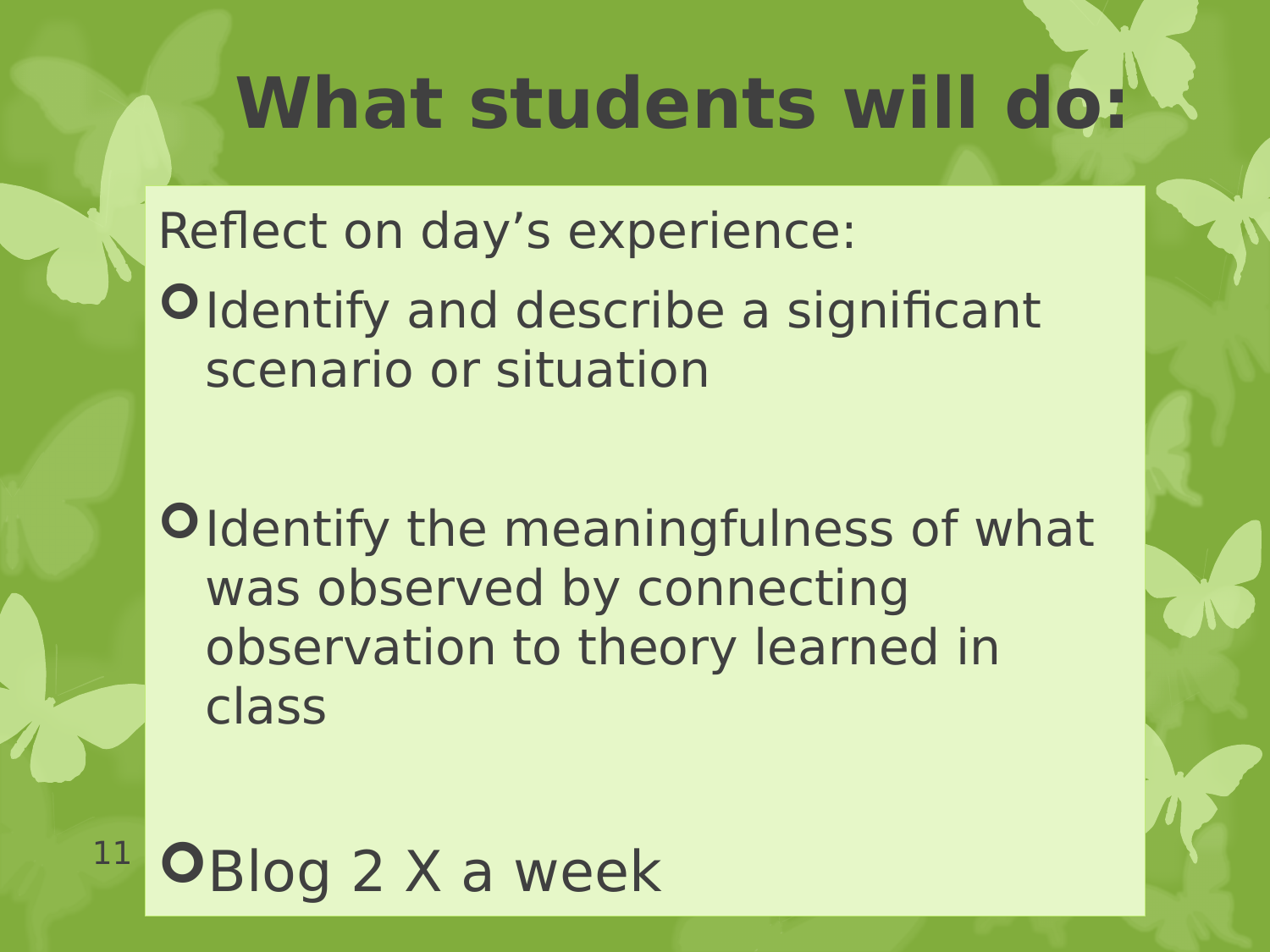

# What students will do:
Reflect on day’s experience:
Identify and describe a significant scenario or situation

Identify the meaningfulness of what was observed by connecting observation to theory learned in class

Blog 2 X a week
11